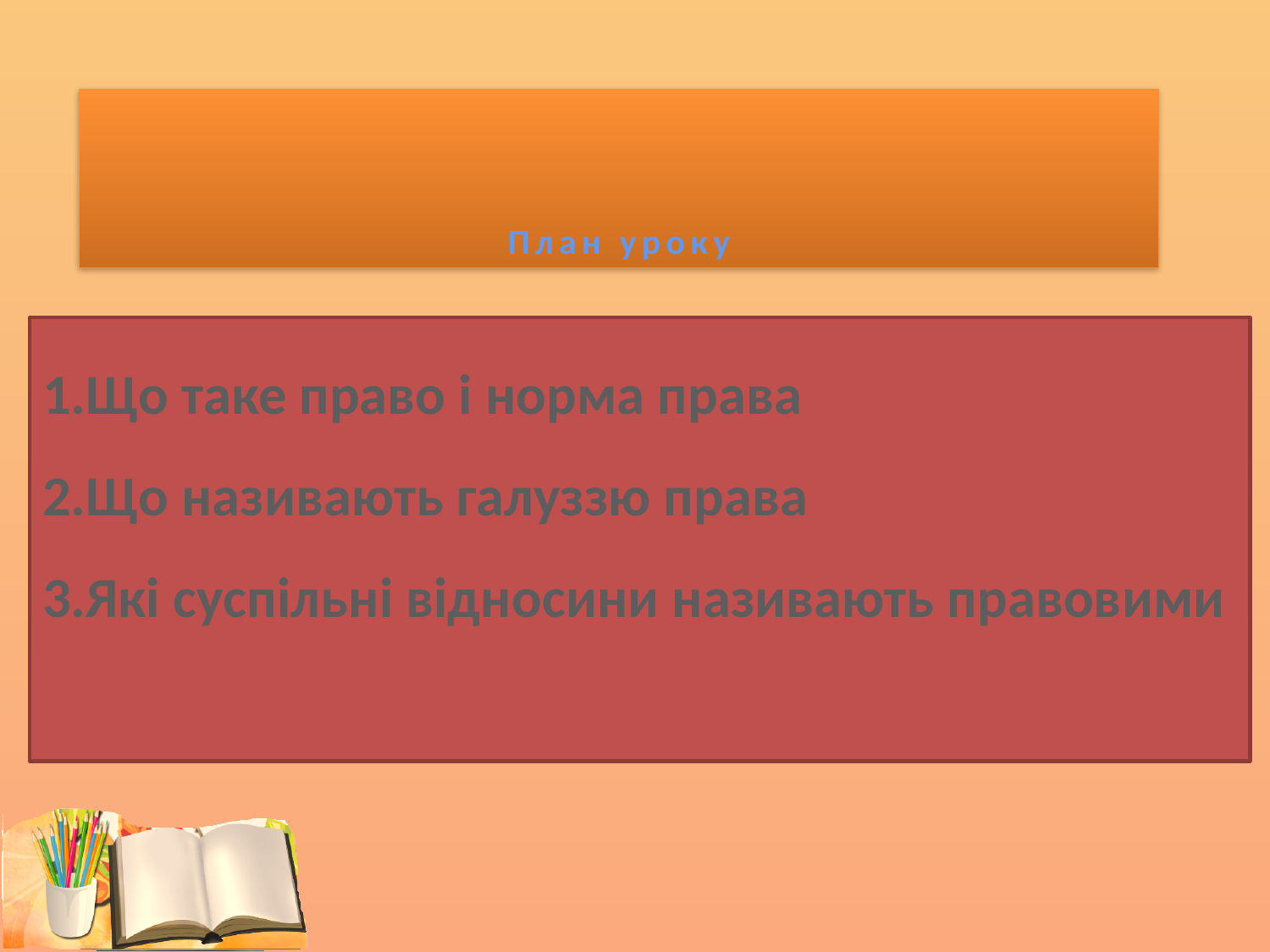

План уроку
# 1.Що таке право і норма права 2.Що називають галуззю права 3.Які суспільні відносини називають правовими